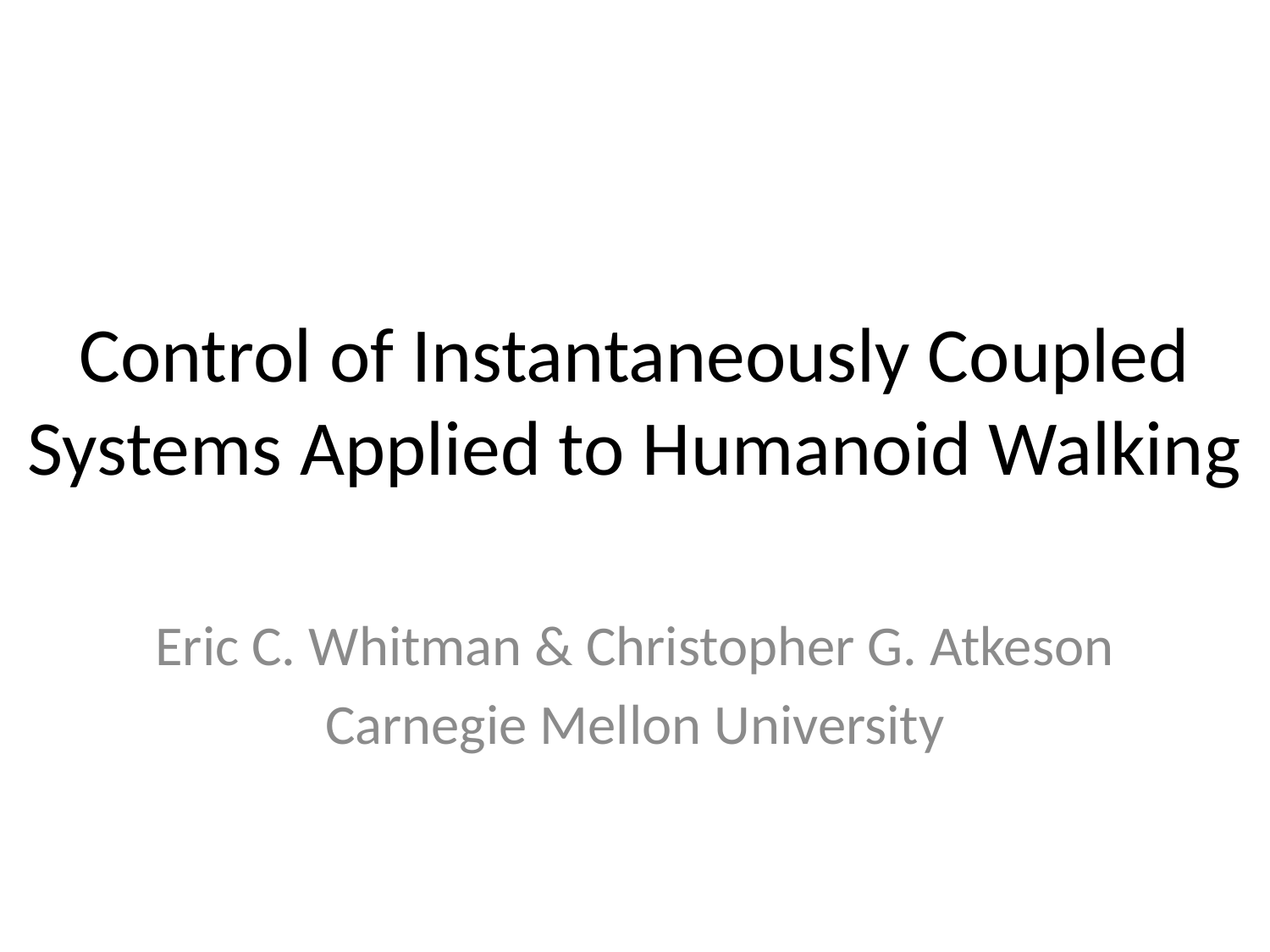

# Control of Instantaneously Coupled Systems Applied to Humanoid Walking
Eric C. Whitman & Christopher G. Atkeson
Carnegie Mellon University